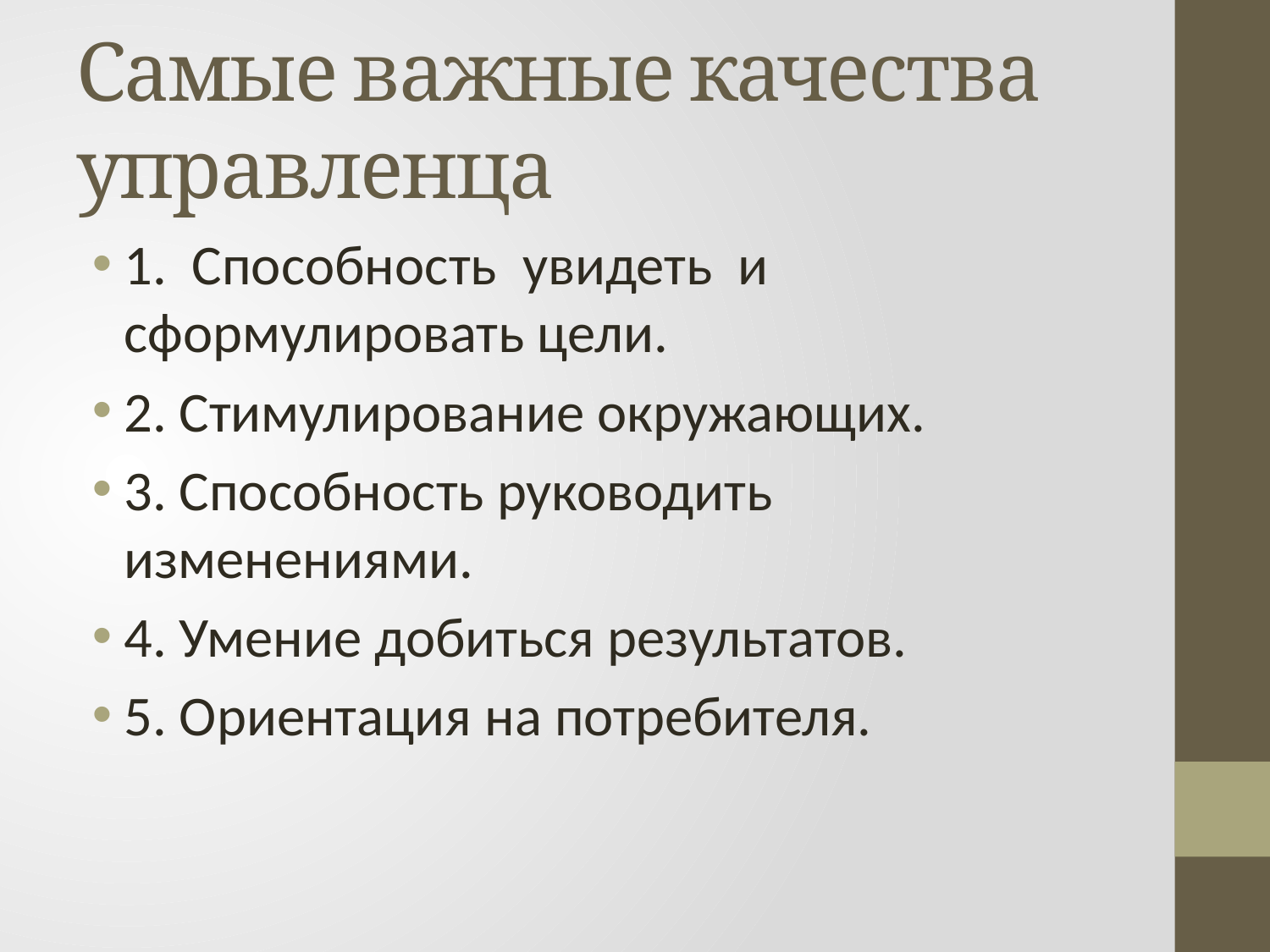

# Самые важные качества управленца
1.  Способность  увидеть  и  сформулировать цели.
2. Стимулирование окружающих.
3. Способность руководить изменениями.
4. Умение добиться результатов.
5. Ориентация на потребителя.